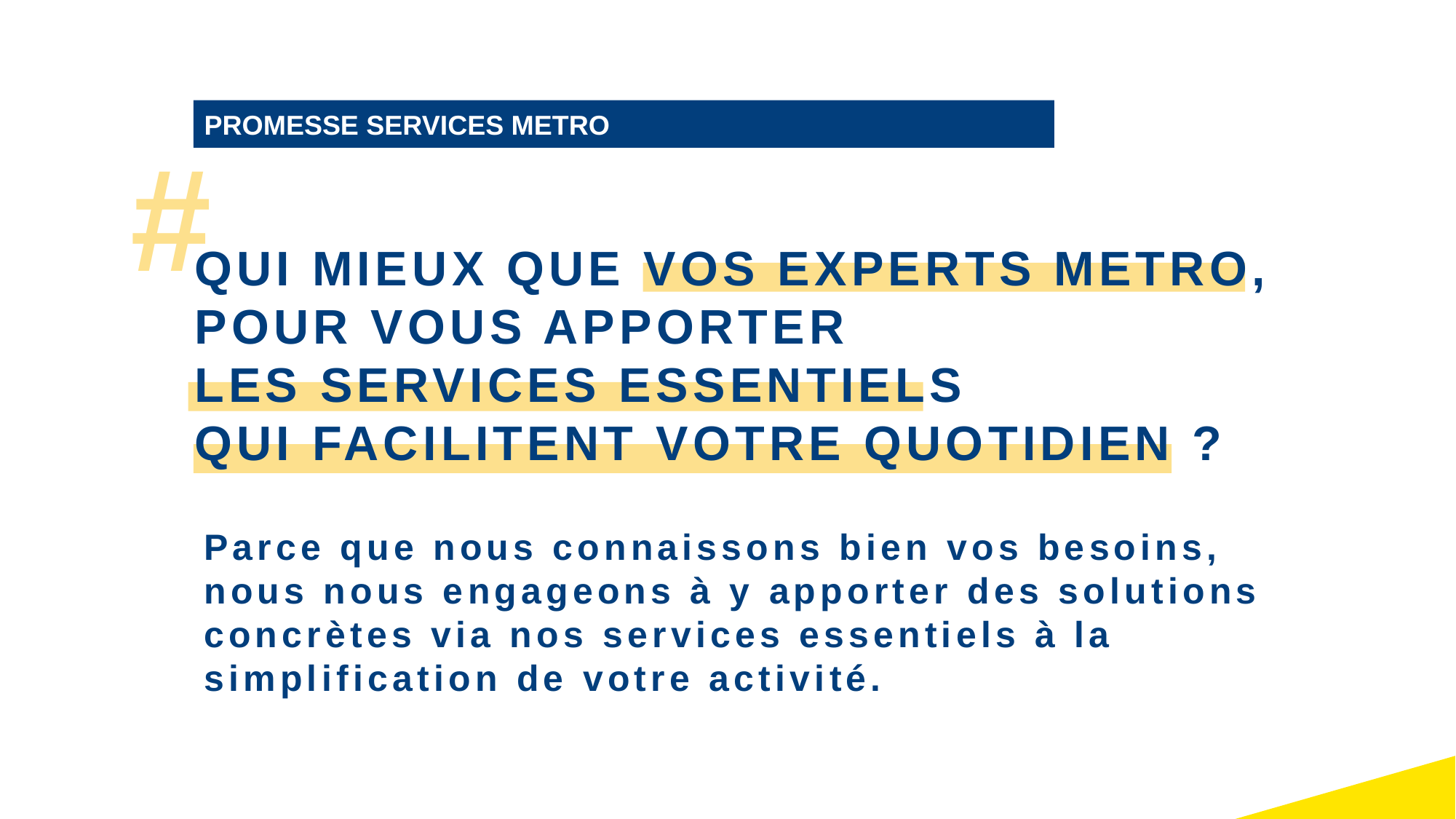

PROMESSE SERVICES METRO
#
QUI MIEUX QUE VOS EXPERTS METRO,
POUR VOUS APPORTER
LES SERVICES ESSENTIELS
QUI FACILITENT VOTRE QUOTIDIEN ?

Parce que nous connaissons bien vos besoins, nous nous engageons à y apporter des solutions concrètes via nos services essentiels à la simplification de votre activité.